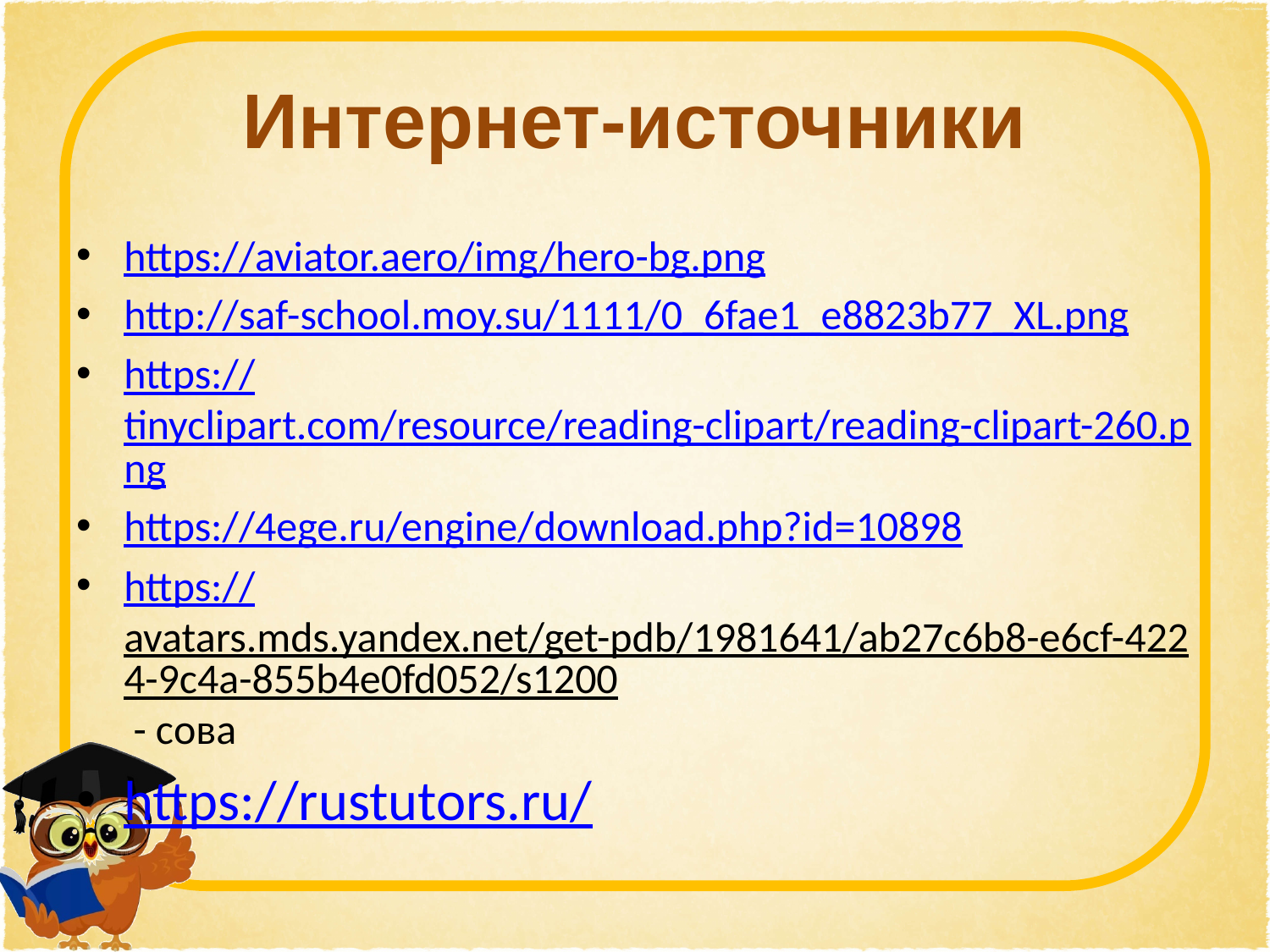

# Интернет-источники
https://aviator.aero/img/hero-bg.png
http://saf-school.moy.su/1111/0_6fae1_e8823b77_XL.png
https://tinyclipart.com/resource/reading-clipart/reading-clipart-260.png
https://4ege.ru/engine/download.php?id=10898
https://avatars.mds.yandex.net/get-pdb/1981641/ab27c6b8-e6cf-4224-9c4a-855b4e0fd052/s1200 - сова
https://rustutors.ru/